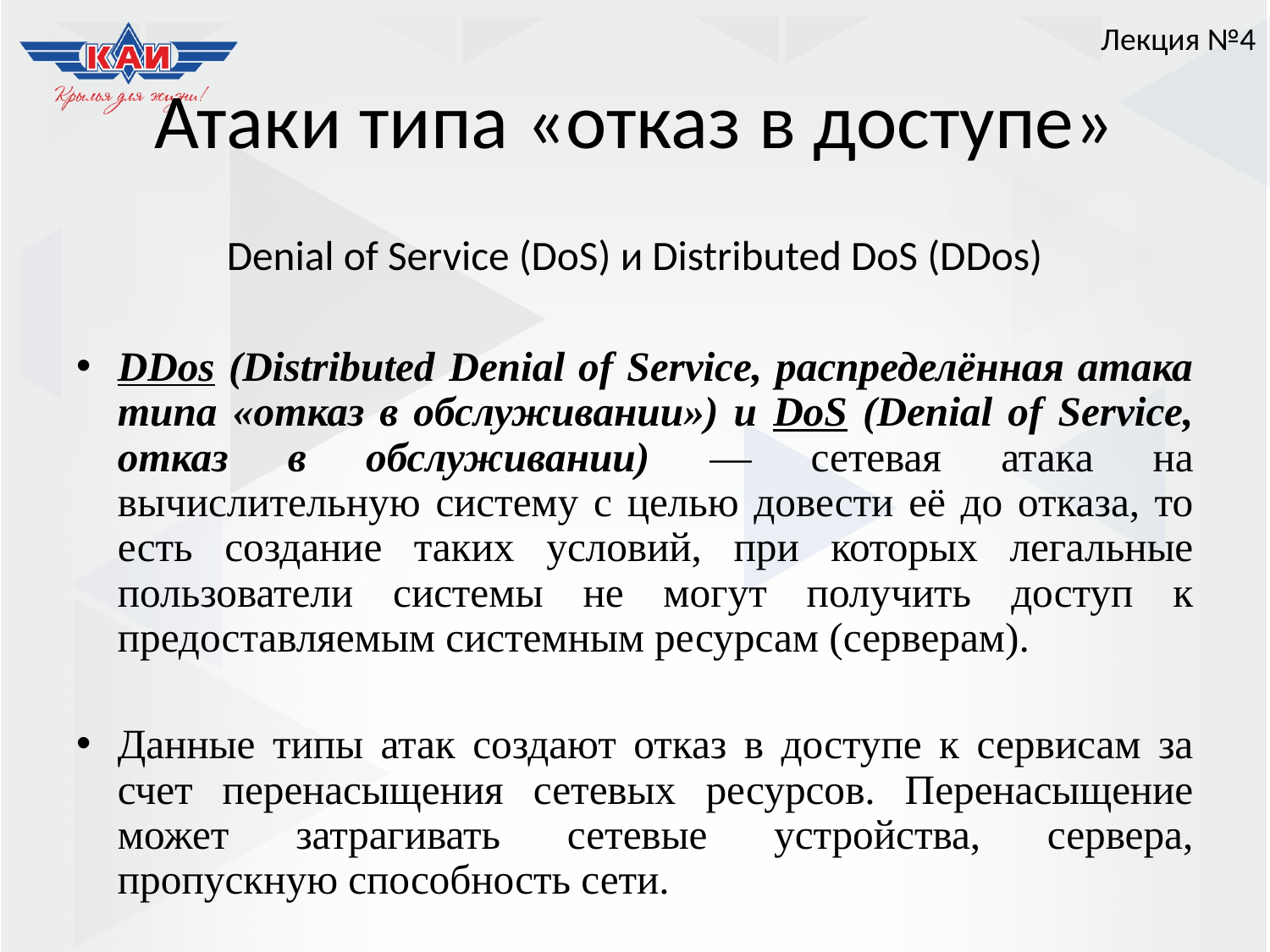

Лекция №4
# Атаки типа «отказ в доступе»
Denial of Service (DoS) и Distributed DoS (DDos)

DDos (Distributed Denial of Service, распределённая атака типа «отказ в обслуживании») и DoS (Denial of Service, отказ в обслуживании) — сетевая атака на вычислительную систему с целью довести её до отказа, то есть создание таких условий, при которых легальные пользователи системы не могут получить доступ к предоставляемым системным ресурсам (серверам).

Данные типы атак создают отказ в доступе к сервисам за счет перенасыщения сетевых ресурсов. Перенасыщение может затрагивать сетевые устройства, сервера, пропускную способность сети.